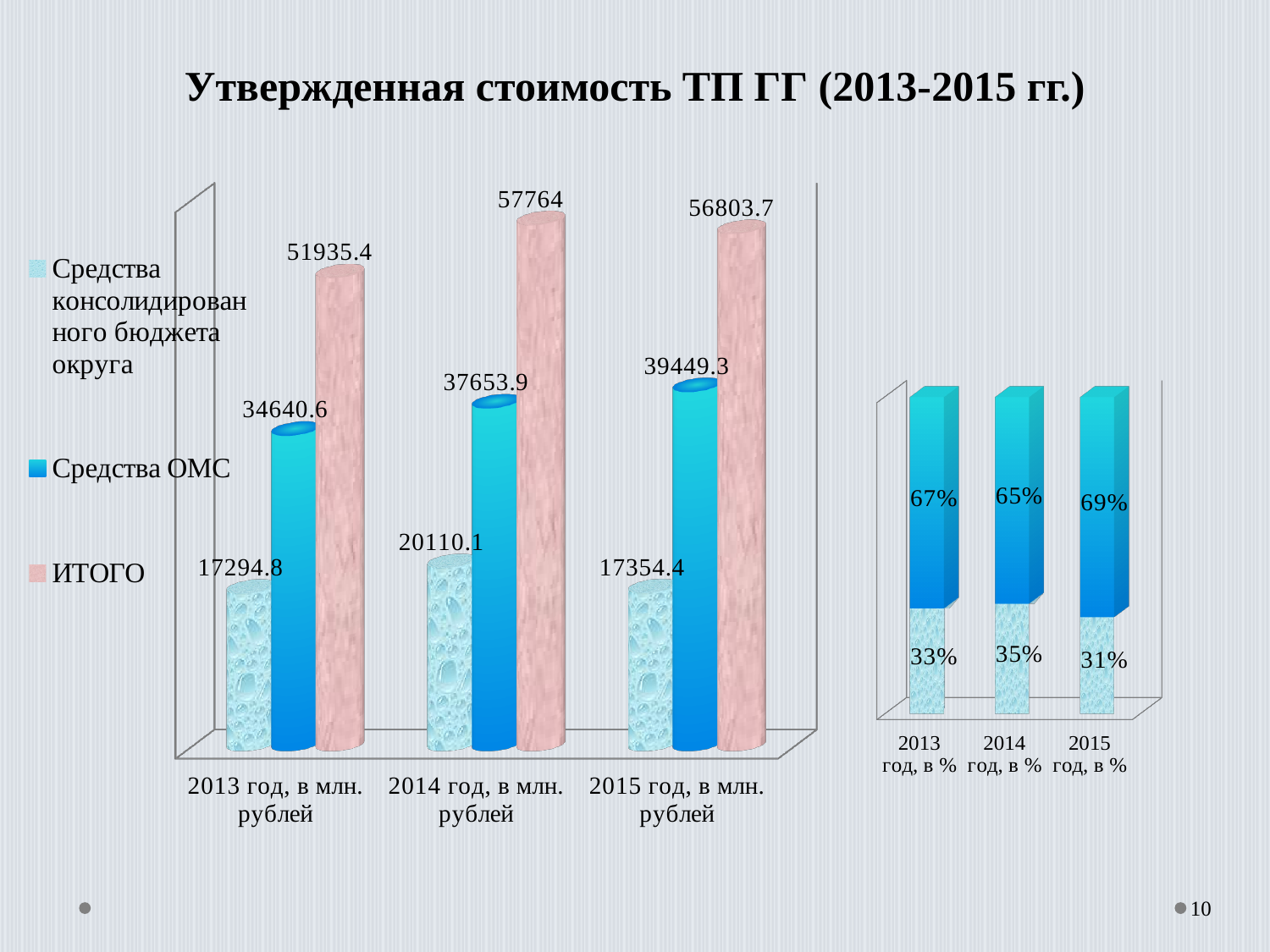

# Утвержденная стоимость ТП ГГ (2013-2015 гг.)

[unsupported chart]

[unsupported chart]

10